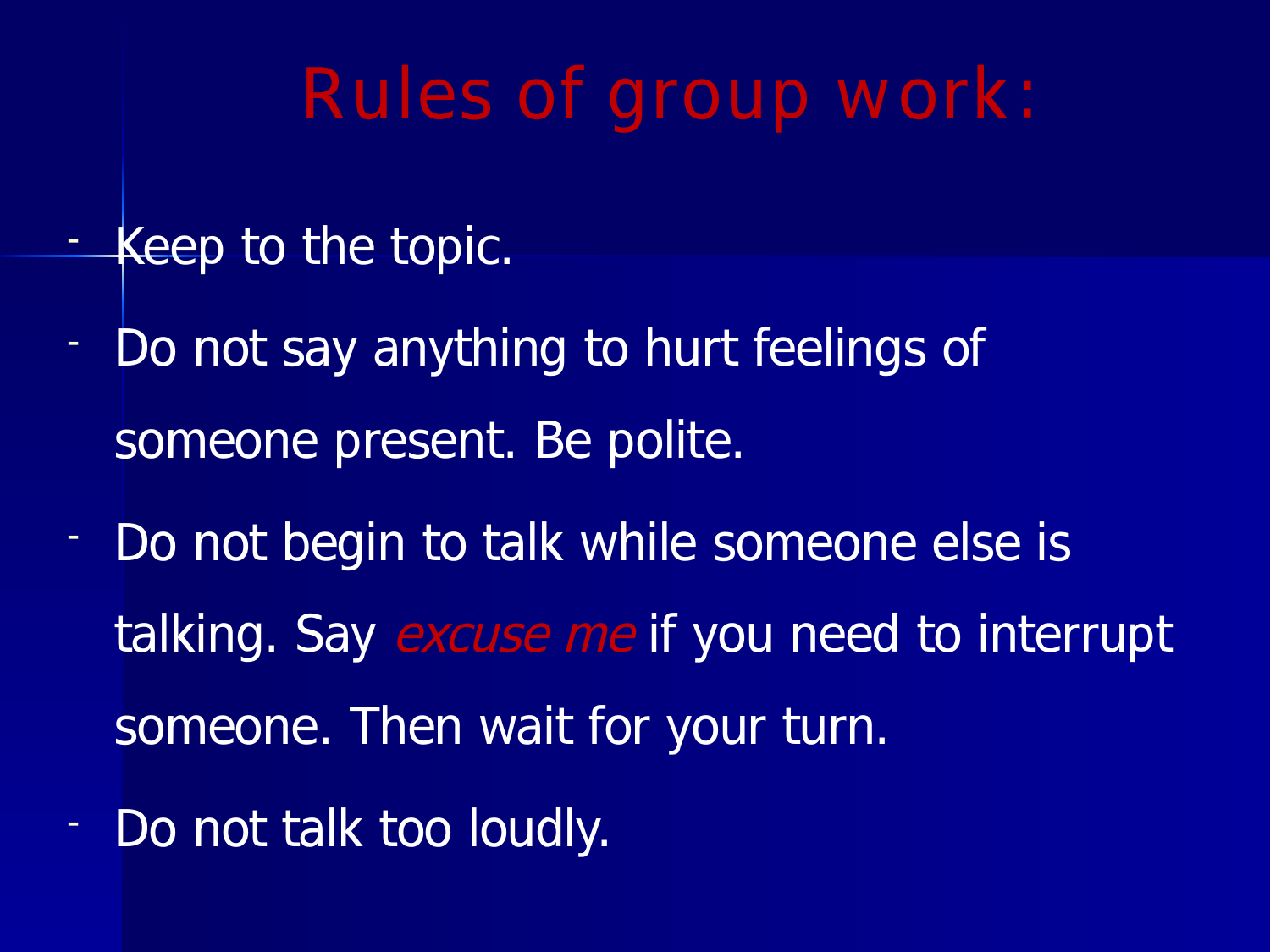

# Rules of group work:
Keep to the topic.
Do not say anything to hurt feelings of someone present. Be polite.
Do not begin to talk while someone else is talking. Say excuse me if you need to interrupt someone. Then wait for your turn.
Do not talk too loudly.